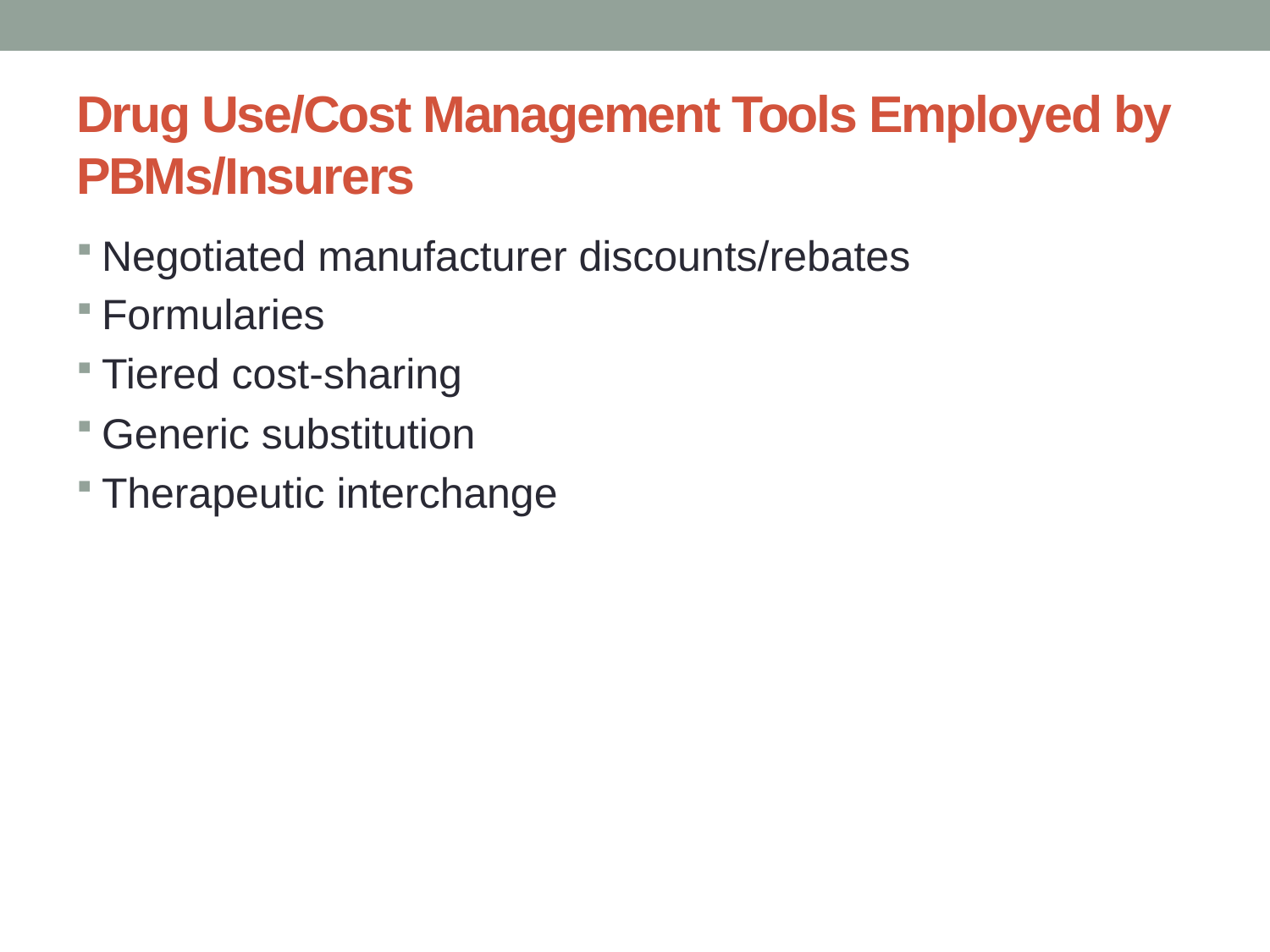

# Drug Use/Cost Management Tools Employed by PBMs/Insurers
Negotiated manufacturer discounts/rebates
Formularies
Tiered cost-sharing
Generic substitution
Therapeutic interchange